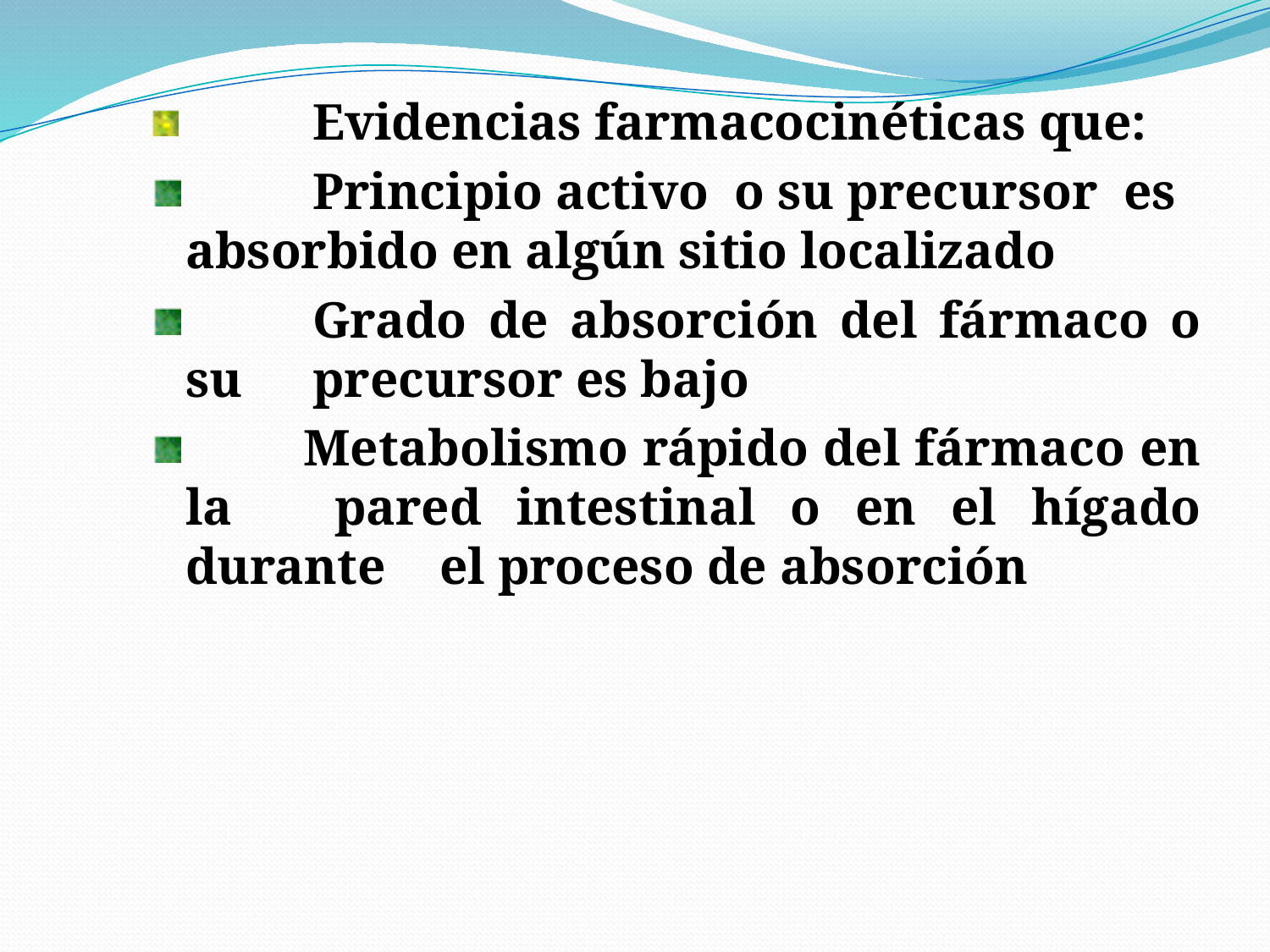

Evidencias farmacocinéticas que:
	Principio activo  o su precursor  es 	absorbido en algún sitio localizado
	Grado de absorción del fármaco o su 	precursor es bajo
        Metabolismo rápido del fármaco en la 	pared intestinal o en el hígado durante 	el proceso de absorción